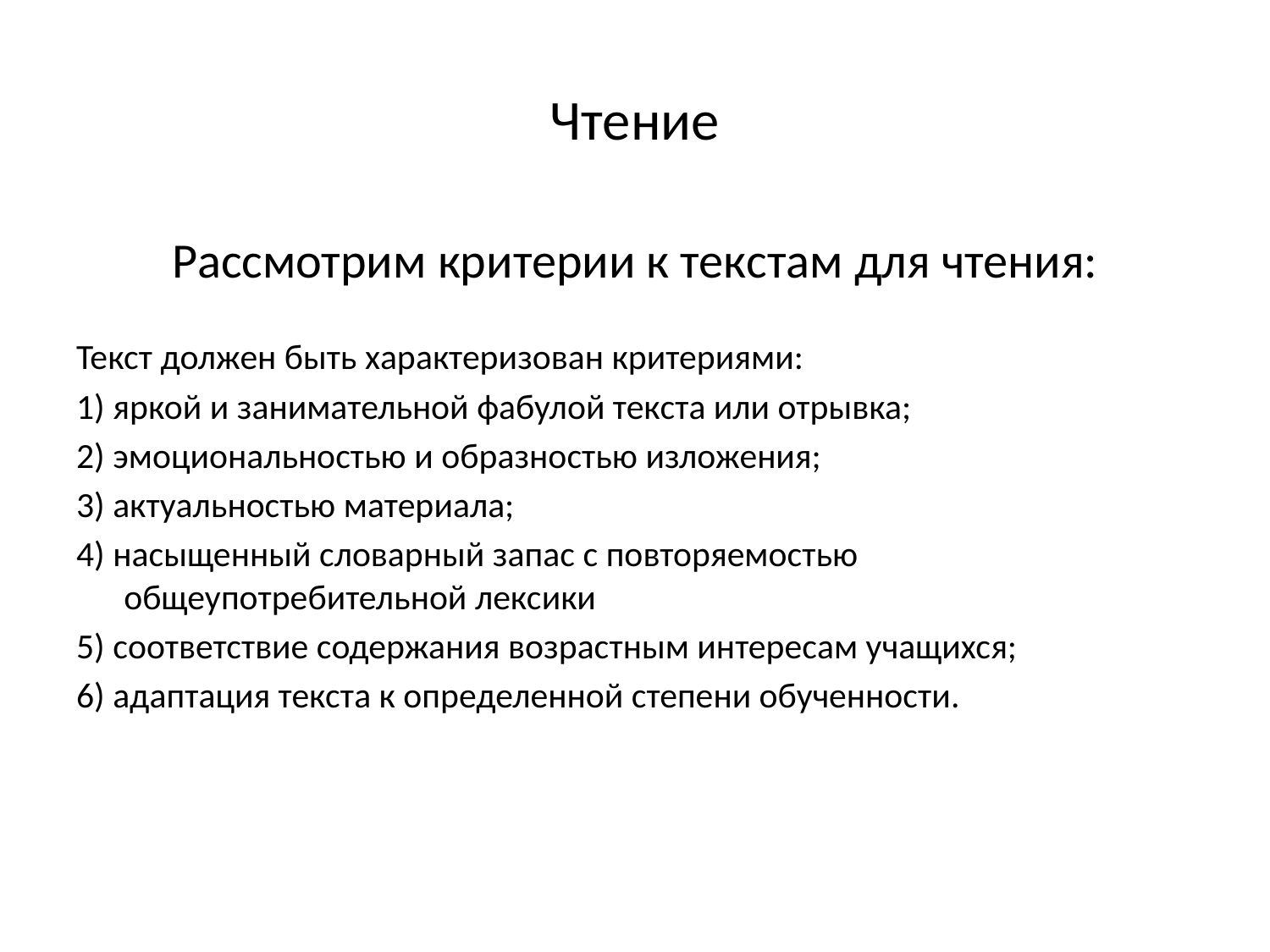

# Чтение
Рассмотрим критерии к текстам для чтения:

Текст должен быть характеризован критериями:
1) яркой и занимательной фабулой текста или отрывка;
2) эмоциональностью и образностью изложения;
3) актуальностью материала;
4) насыщенный словарный запас с повторяемостью общеупотребительной лексики
5) соответствие содержания возрастным интересам учащихся;
6) адаптация текста к определенной степени обученности.